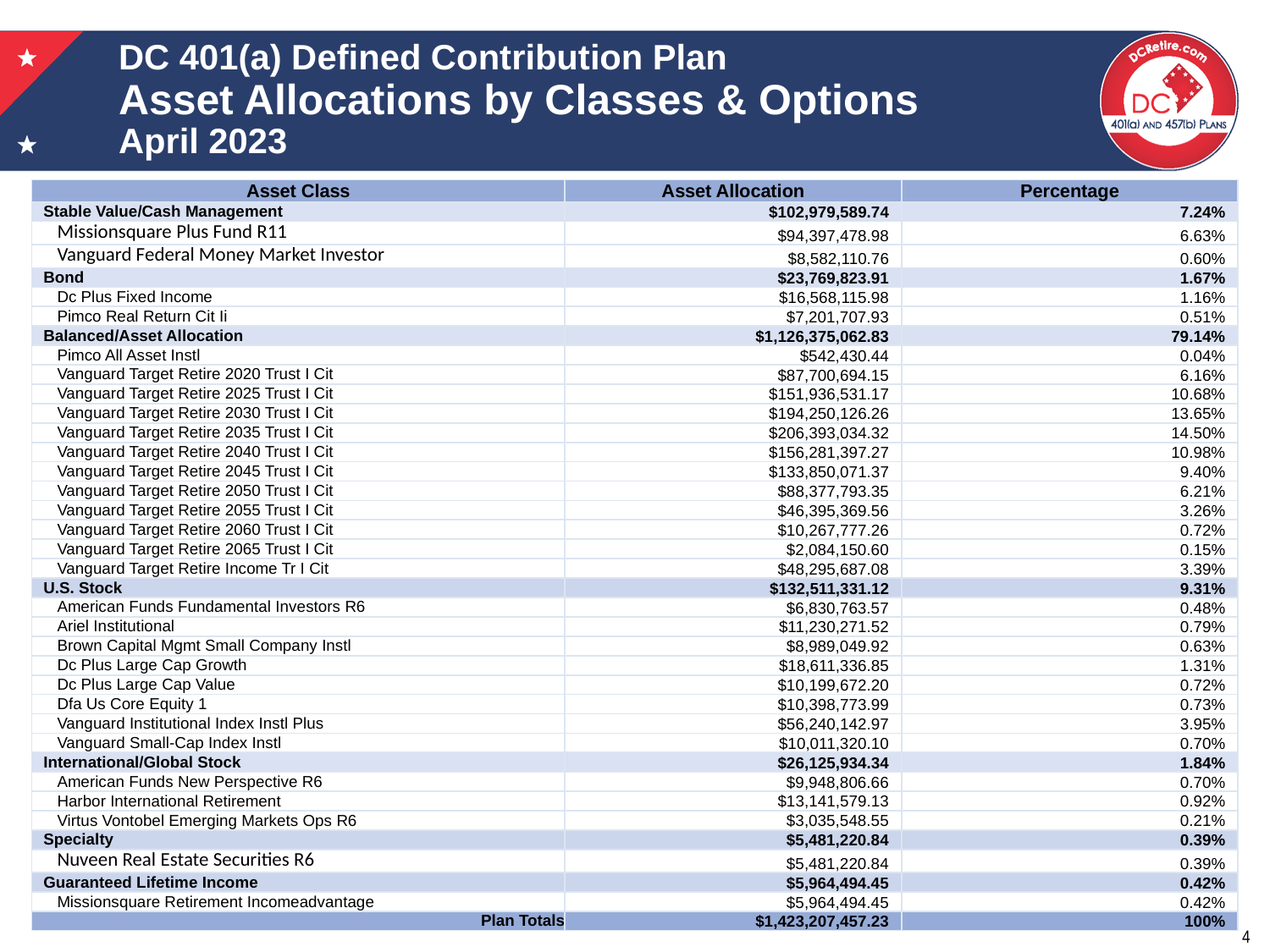

# DC 401(a) Defined Contribution Plan Asset Allocations by Classes & Options April 2023
| Asset Class | Asset Allocation | Percentage |
| --- | --- | --- |
| Stable Value/Cash Management | $102,979,589.74 | 7.24% |
| Missionsquare Plus Fund R11 | $94,397,478.98 | 6.63% |
| Vanguard Federal Money Market Investor | $8,582,110.76 | 0.60% |
| Bond | $23,769,823.91 | 1.67% |
| Dc Plus Fixed Income | $16,568,115.98 | 1.16% |
| Pimco Real Return Cit Ii | $7,201,707.93 | 0.51% |
| Balanced/Asset Allocation | $1,126,375,062.83 | 79.14% |
| Pimco All Asset Instl | $542,430.44 | 0.04% |
| Vanguard Target Retire 2020 Trust I Cit | $87,700,694.15 | 6.16% |
| Vanguard Target Retire 2025 Trust I Cit | $151,936,531.17 | 10.68% |
| Vanguard Target Retire 2030 Trust I Cit | $194,250,126.26 | 13.65% |
| Vanguard Target Retire 2035 Trust I Cit | $206,393,034.32 | 14.50% |
| Vanguard Target Retire 2040 Trust I Cit | $156,281,397.27 | 10.98% |
| Vanguard Target Retire 2045 Trust I Cit | $133,850,071.37 | 9.40% |
| Vanguard Target Retire 2050 Trust I Cit | $88,377,793.35 | 6.21% |
| Vanguard Target Retire 2055 Trust I Cit | $46,395,369.56 | 3.26% |
| Vanguard Target Retire 2060 Trust I Cit | $10,267,777.26 | 0.72% |
| Vanguard Target Retire 2065 Trust I Cit | $2,084,150.60 | 0.15% |
| Vanguard Target Retire Income Tr I Cit | $48,295,687.08 | 3.39% |
| U.S. Stock | $132,511,331.12 | 9.31% |
| American Funds Fundamental Investors R6 | $6,830,763.57 | 0.48% |
| Ariel Institutional | $11,230,271.52 | 0.79% |
| Brown Capital Mgmt Small Company Instl | $8,989,049.92 | 0.63% |
| Dc Plus Large Cap Growth | $18,611,336.85 | 1.31% |
| Dc Plus Large Cap Value | $10,199,672.20 | 0.72% |
| Dfa Us Core Equity 1 | $10,398,773.99 | 0.73% |
| Vanguard Institutional Index Instl Plus | $56,240,142.97 | 3.95% |
| Vanguard Small-Cap Index Instl | $10,011,320.10 | 0.70% |
| International/Global Stock | $26,125,934.34 | 1.84% |
| American Funds New Perspective R6 | $9,948,806.66 | 0.70% |
| Harbor International Retirement | $13,141,579.13 | 0.92% |
| Virtus Vontobel Emerging Markets Ops R6 | $3,035,548.55 | 0.21% |
| Specialty | $5,481,220.84 | 0.39% |
| Nuveen Real Estate Securities R6 | $5,481,220.84 | 0.39% |
| Guaranteed Lifetime Income | $5,964,494.45 | 0.42% |
| Missionsquare Retirement Incomeadvantage | $5,964,494.45 | 0.42% |
| Plan Totals | $1,423,207,457.23 | 100% |